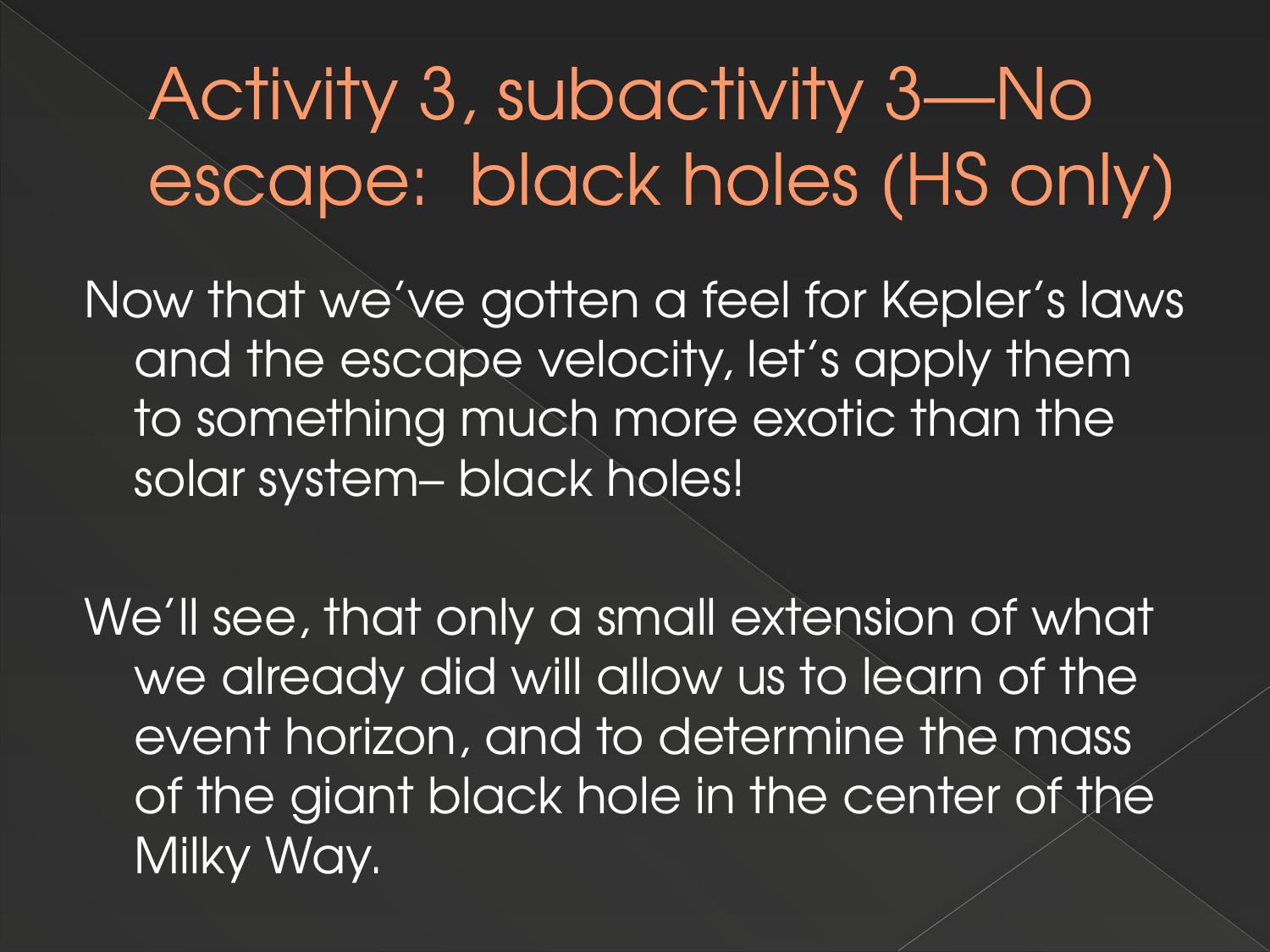

# Activity 3, subactivity 3—No escape:  black holes (HS only)
Now that we’ve gotten a feel for Kepler’s laws and the escape velocity, let’s apply them to something much more exotic than the solar system– black holes!

We’ll see, that only a small extension of what we already did will allow us to learn of the event horizon, and to determine the mass of the giant black hole in the center of the Milky Way.